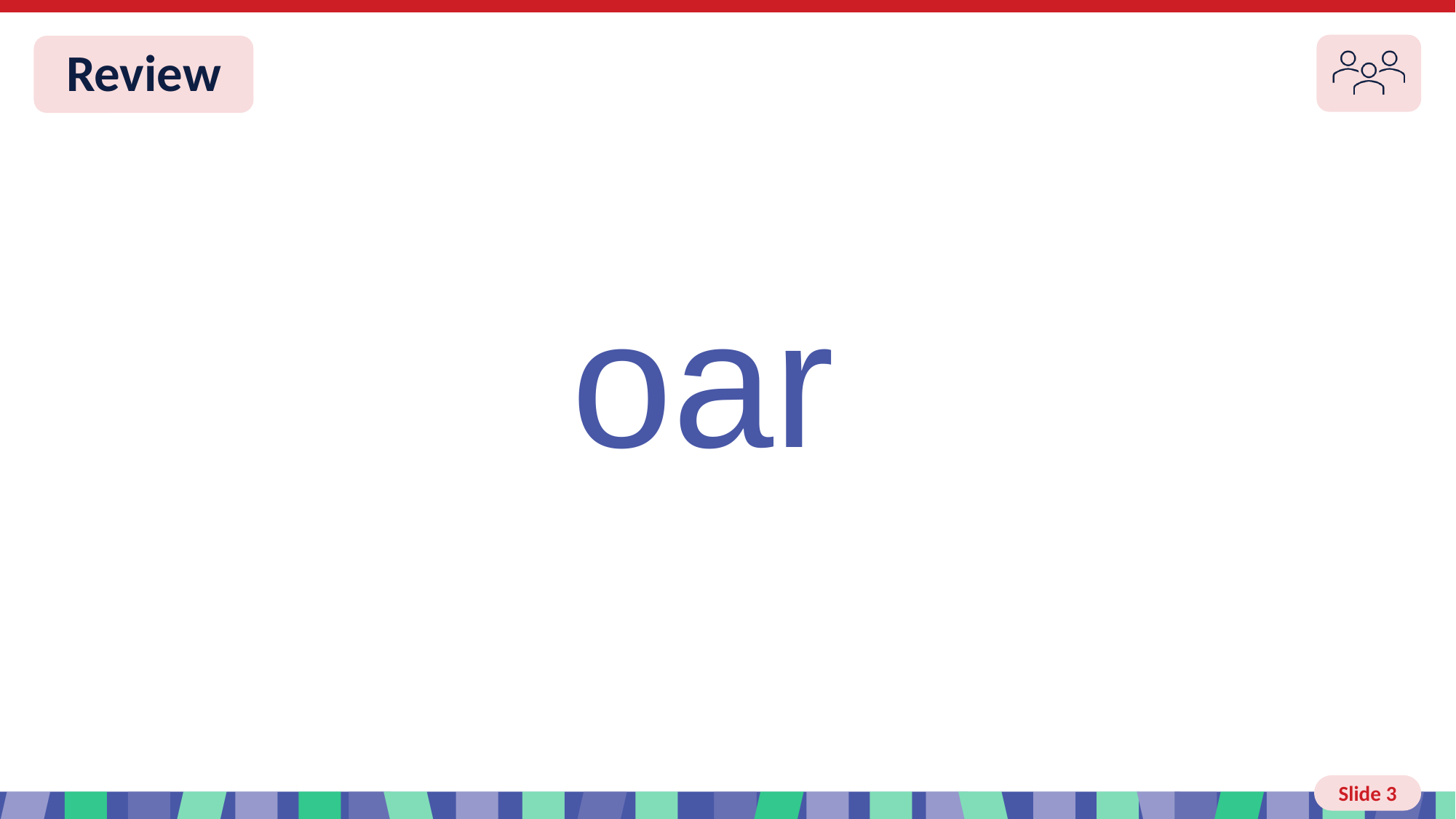

# Slide 3 Review You do
 oar